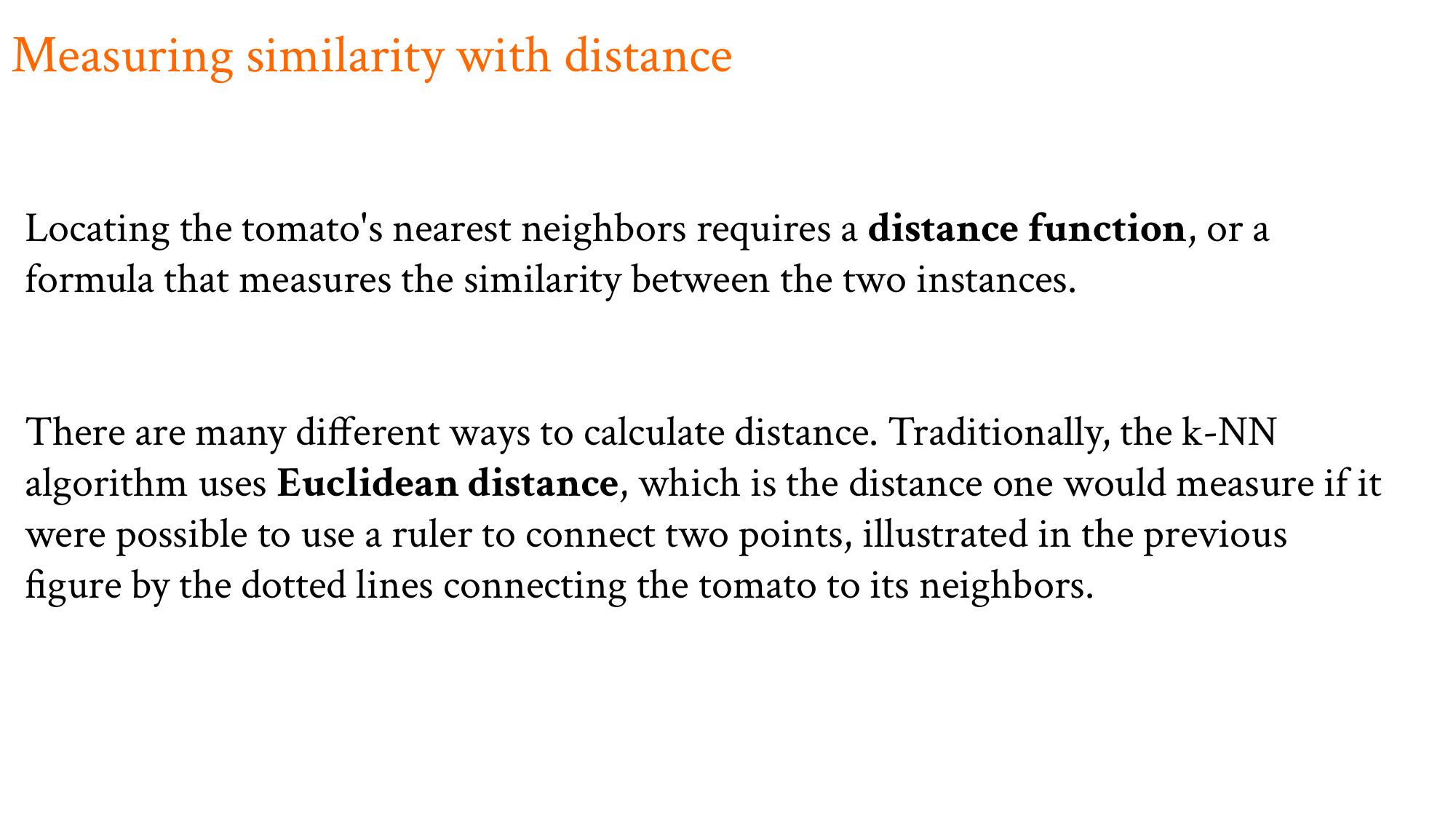

# Measuring similarity with distance
Locating the tomato's nearest neighbors requires a distance function, or a formula that measures the similarity between the two instances.

There are many different ways to calculate distance. Traditionally, the k-NN algorithm uses Euclidean distance, which is the distance one would measure if it were possible to use a ruler to connect two points, illustrated in the previous figure by the dotted lines connecting the tomato to its neighbors.